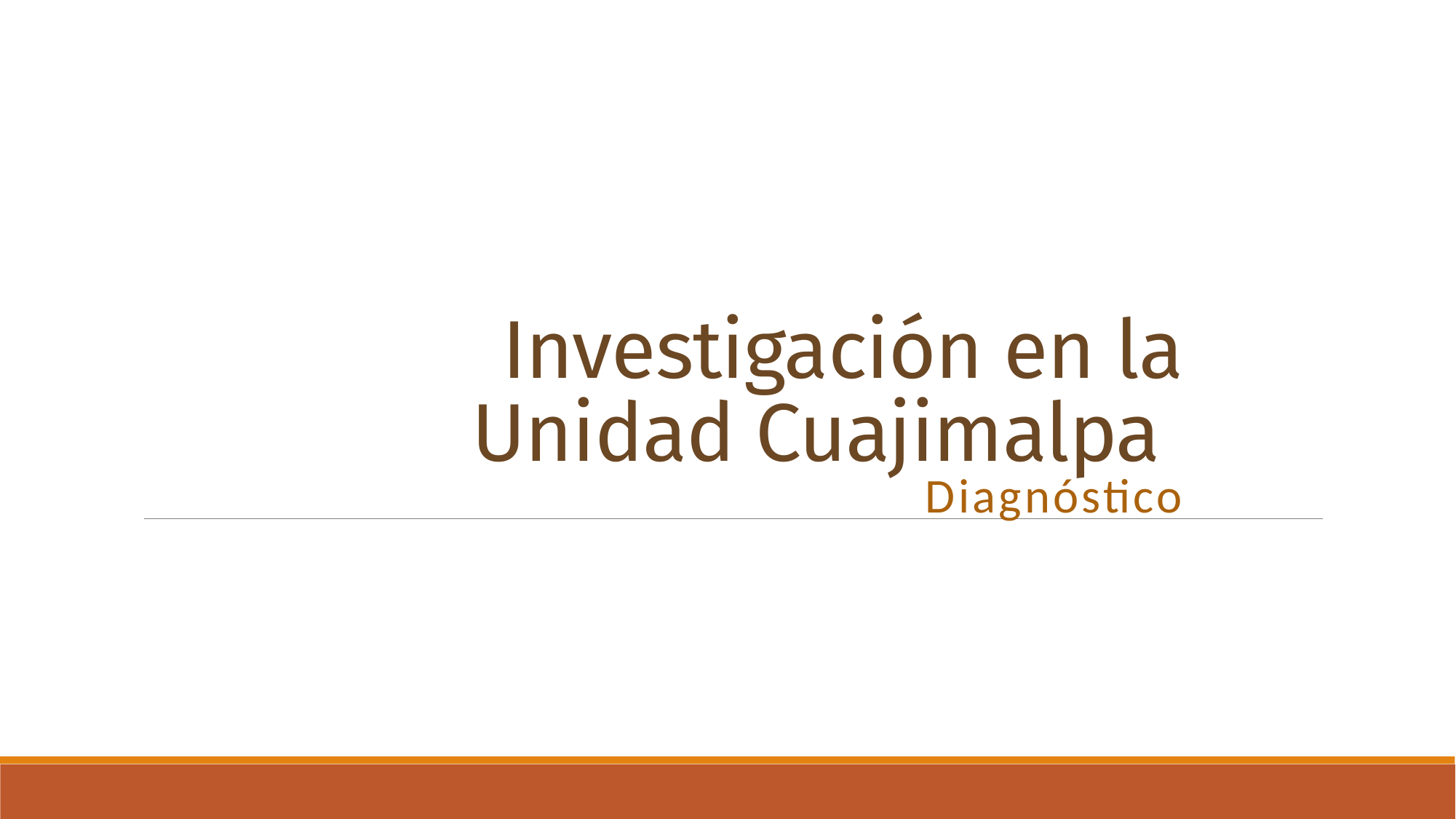

# Investigación en la Unidad Cuajimalpa
Diagnóstico